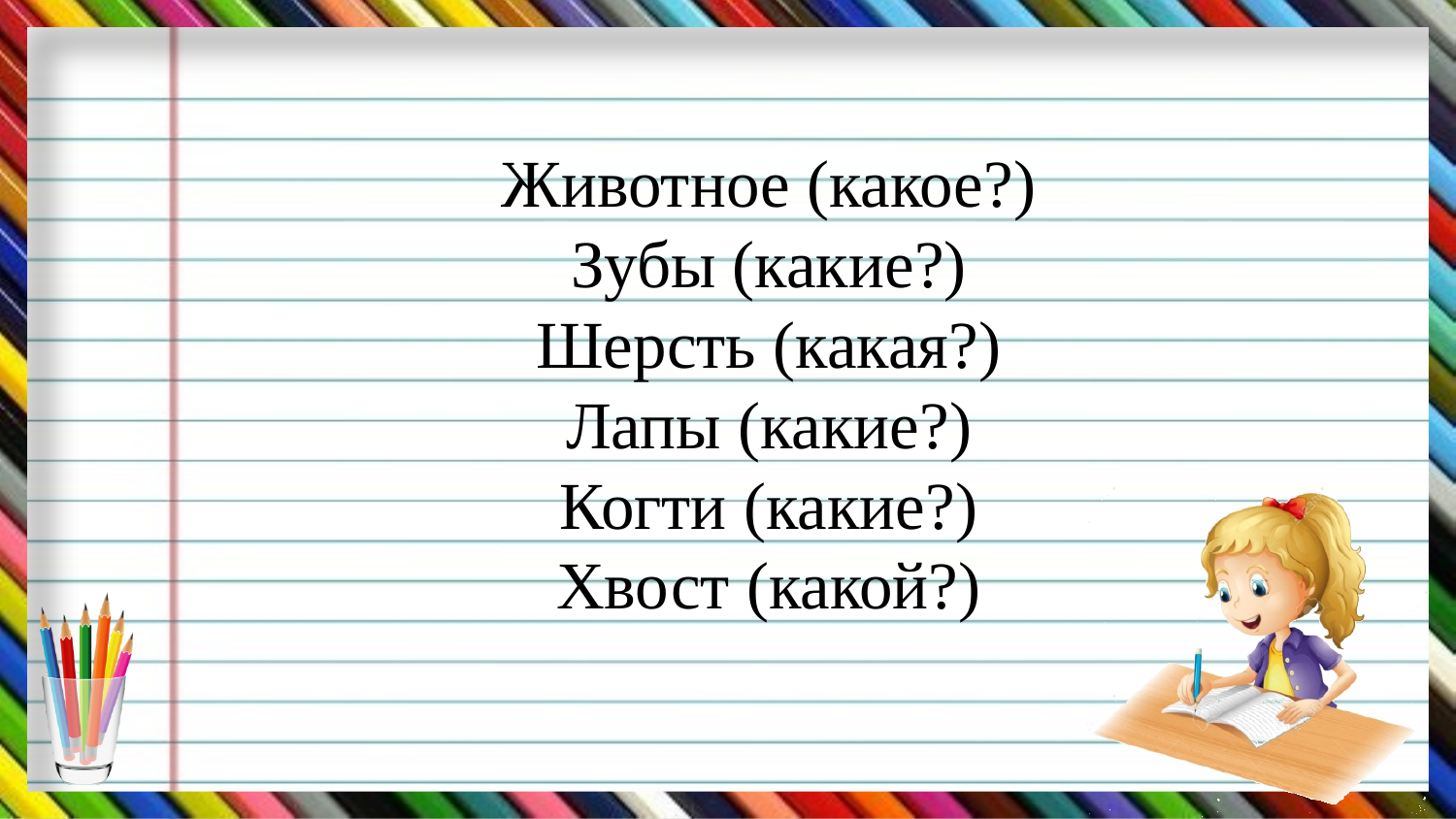

# Животное (какое?) Зубы (какие?) Шерсть (какая?) Лапы (какие?) Когти (какие?) Хвост (какой?)